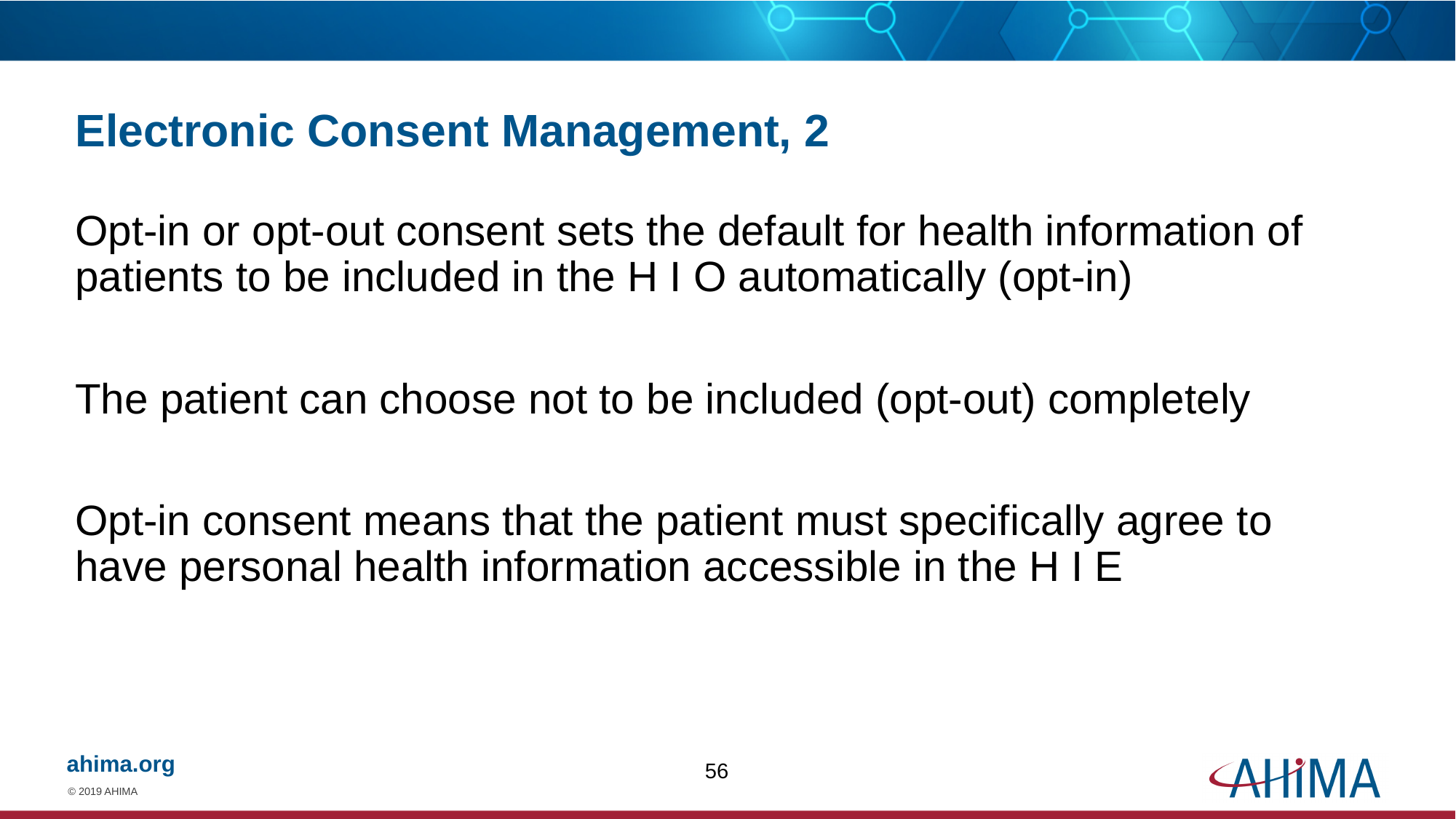

# Electronic Consent Management, 2
Opt-in or opt-out consent sets the default for health information of patients to be included in the H I O automatically (opt-in)

The patient can choose not to be included (opt-out) completely

Opt-in consent means that the patient must specifically agree to have personal health information accessible in the H I E